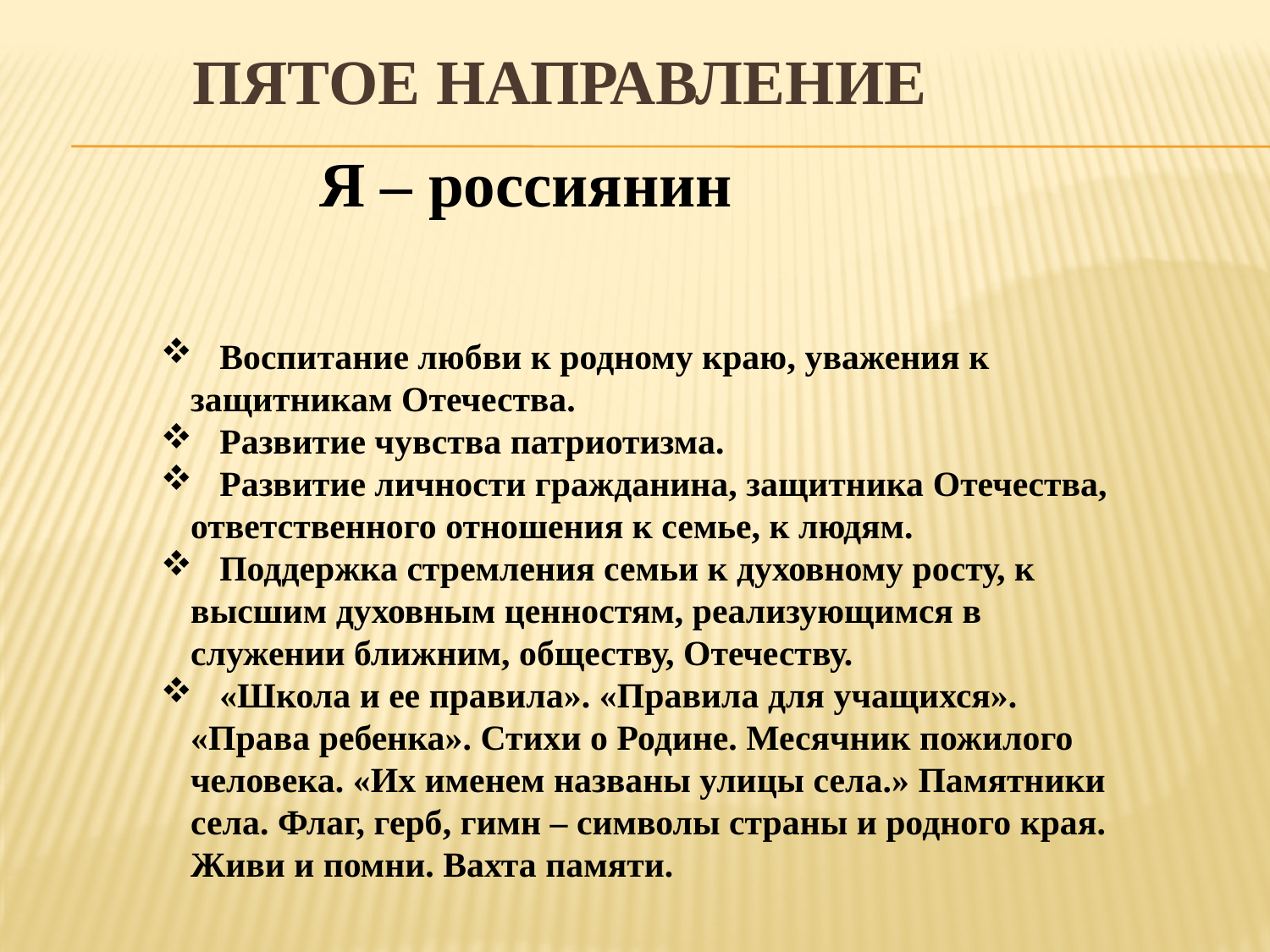

# Пятое направление
Я – россиянин
   Воспитание любви к родному краю, уважения к защитникам Отечества.
   Развитие чувства патриотизма.
   Развитие личности гражданина, защитника Отечества, ответственного отношения к семье, к людям.
   Поддержка стремления семьи к духовному росту, к высшим духовным ценностям, реализующимся в служении ближним, обществу, Отечеству.
   «Школа и ее правила». «Правила для учащихся». «Права ребенка». Стихи о Родине. Месячник пожилого человека. «Их именем названы улицы села.» Памятники села. Флаг, герб, гимн – символы страны и родного края. Живи и помни. Вахта памяти.